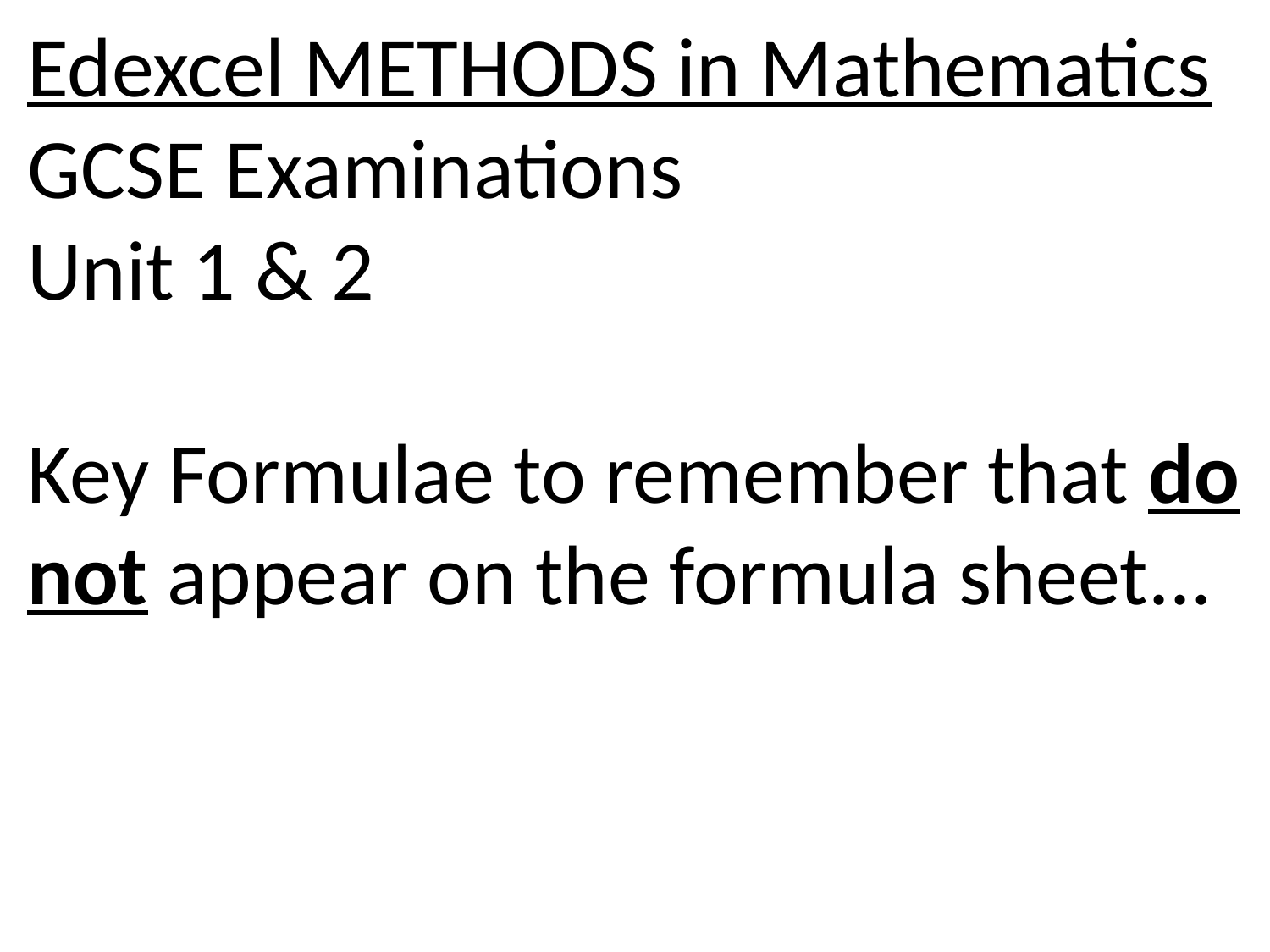

Edexcel METHODS in Mathematics
GCSE Examinations
Unit 1 & 2

Key Formulae to remember that do not appear on the formula sheet...